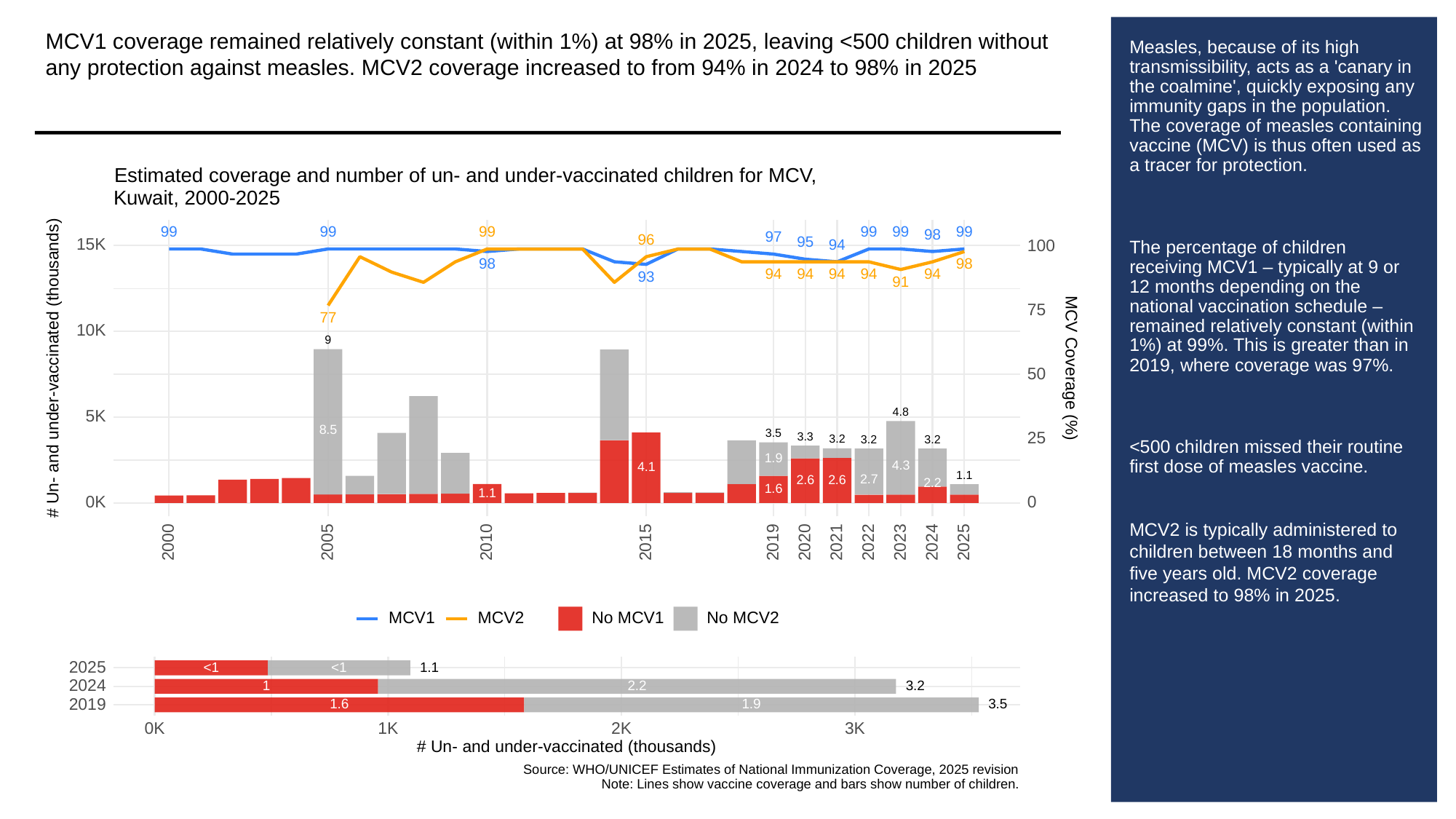

MCV1 coverage remained relatively constant (within 1%) at 98% in 2025, leaving <500 children without any protection against measles. MCV2 coverage increased to from 94% in 2024 to 98% in 2025
# Measles, because of its high transmissibility, acts as a 'canary in the coalmine', quickly exposing any immunity gaps in the population. The coverage of measles containing vaccine (MCV) is thus often used as a tracer for protection.

The percentage of children receiving MCV1 – typically at 9 or 12 months depending on the national vaccination schedule – remained relatively constant (within 1%) at 99%. This is greater than in 2019, where coverage was 97%.

<500 children missed their routine first dose of measles vaccine.

MCV2 is typically administered to children between 18 months and five years old. MCV2 coverage increased to 98% in 2025.

Estimated coverage and number of un- and under-vaccinated children for MCV,
Kuwait, 2000-2025

99
99
99
99
99
99
98
97
96
95
15K
94
100

98
98
94
94
94
94
94
93
91

75
77
10K

9

# Un- and under-vaccinated (thousands)
MCV Coverage (%)
50

4.8
5K

8.5
3.5

25

3.3
3.2
3.2
3.2

1.9

4.3
4.1
1.1
2.7
2.6

2.6

2.2

1.6

1.1

0K
0

2023
2000
2005
2010
2015
2019
2020
2021
2022
2024
2025

MCV1
MCV2
No MCV1
No MCV2

2025
<1
<1
1.1

2024
3.2
1
2.2

2019
3.5
1.6
1.9

3K
0K
1K
2K
# Un- and under-vaccinated (thousands)
Source: WHO/UNICEF Estimates of National Immunization Coverage, 2025 revision
Note: Lines show vaccine coverage and bars show number of children.